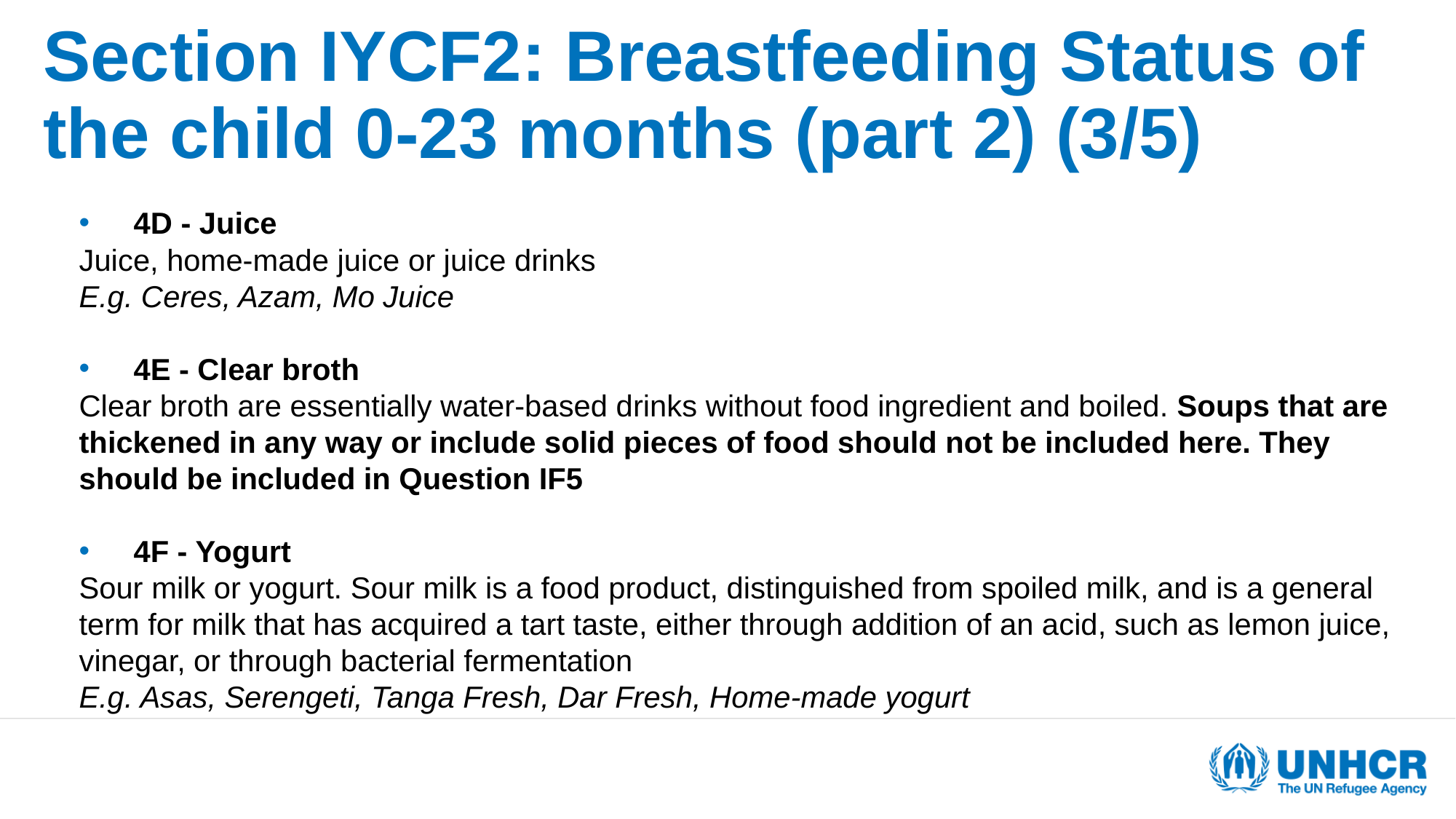

# Section IYCF2: Breastfeeding Status of the child 0-23 months (part 2) (3/5)
4D - Juice
Juice, home-made juice or juice drinks
E.g. Ceres, Azam, Mo Juice

4E - Clear broth
Clear broth are essentially water-based drinks without food ingredient and boiled. Soups that are thickened in any way or include solid pieces of food should not be included here. They should be included in Question IF5

4F - Yogurt
Sour milk or yogurt. Sour milk is a food product, distinguished from spoiled milk, and is a general term for milk that has acquired a tart taste, either through addition of an acid, such as lemon juice, vinegar, or through bacterial fermentation
E.g. Asas, Serengeti, Tanga Fresh, Dar Fresh, Home-made yogurt